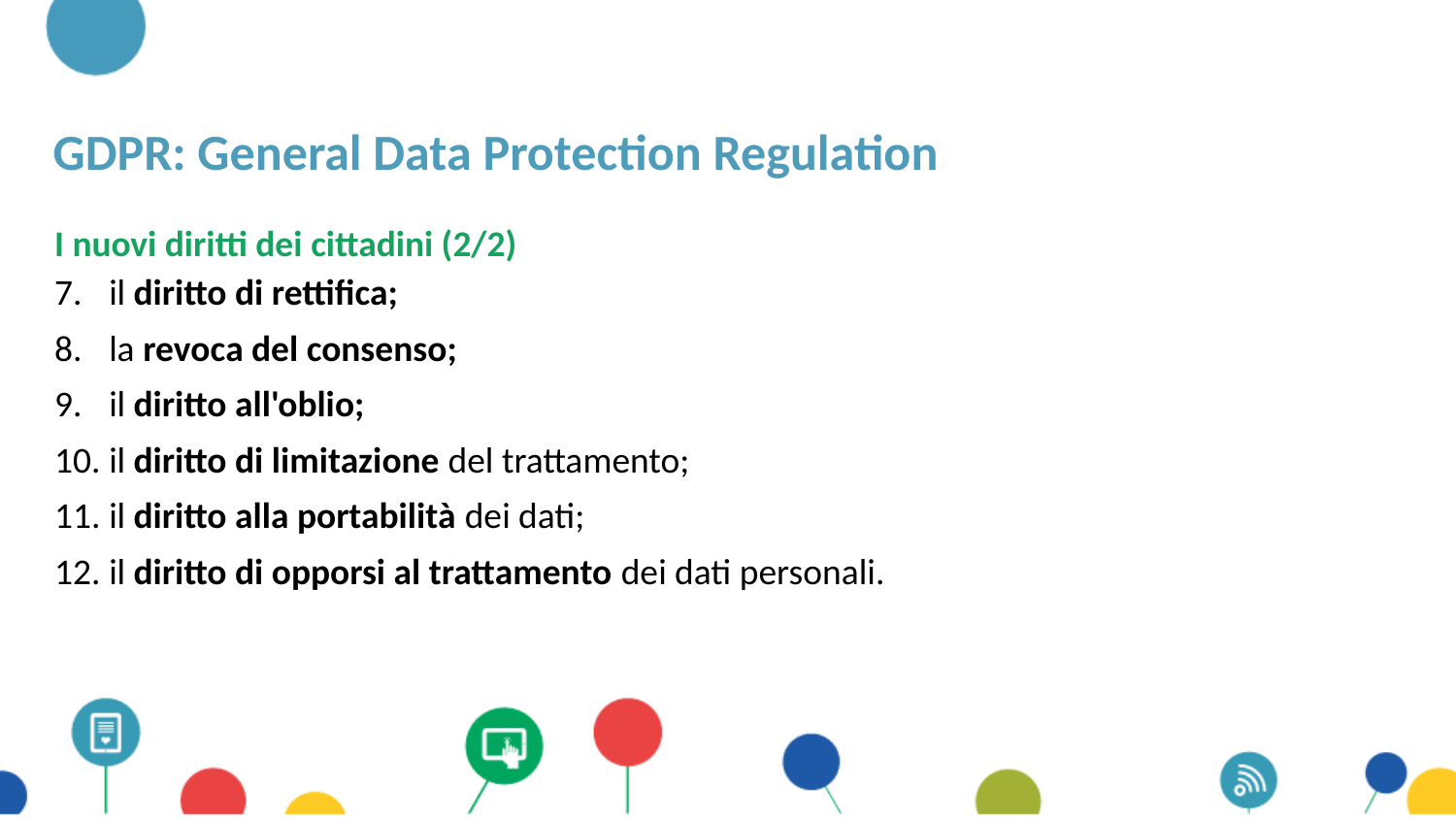

# GDPR: General Data Protection Regulation
I nuovi diritti dei cittadini (2/2)
il diritto di rettifica;
la revoca del consenso;
il diritto all'oblio;
il diritto di limitazione del trattamento;
il diritto alla portabilità dei dati;
il diritto di opporsi al trattamento dei dati personali.